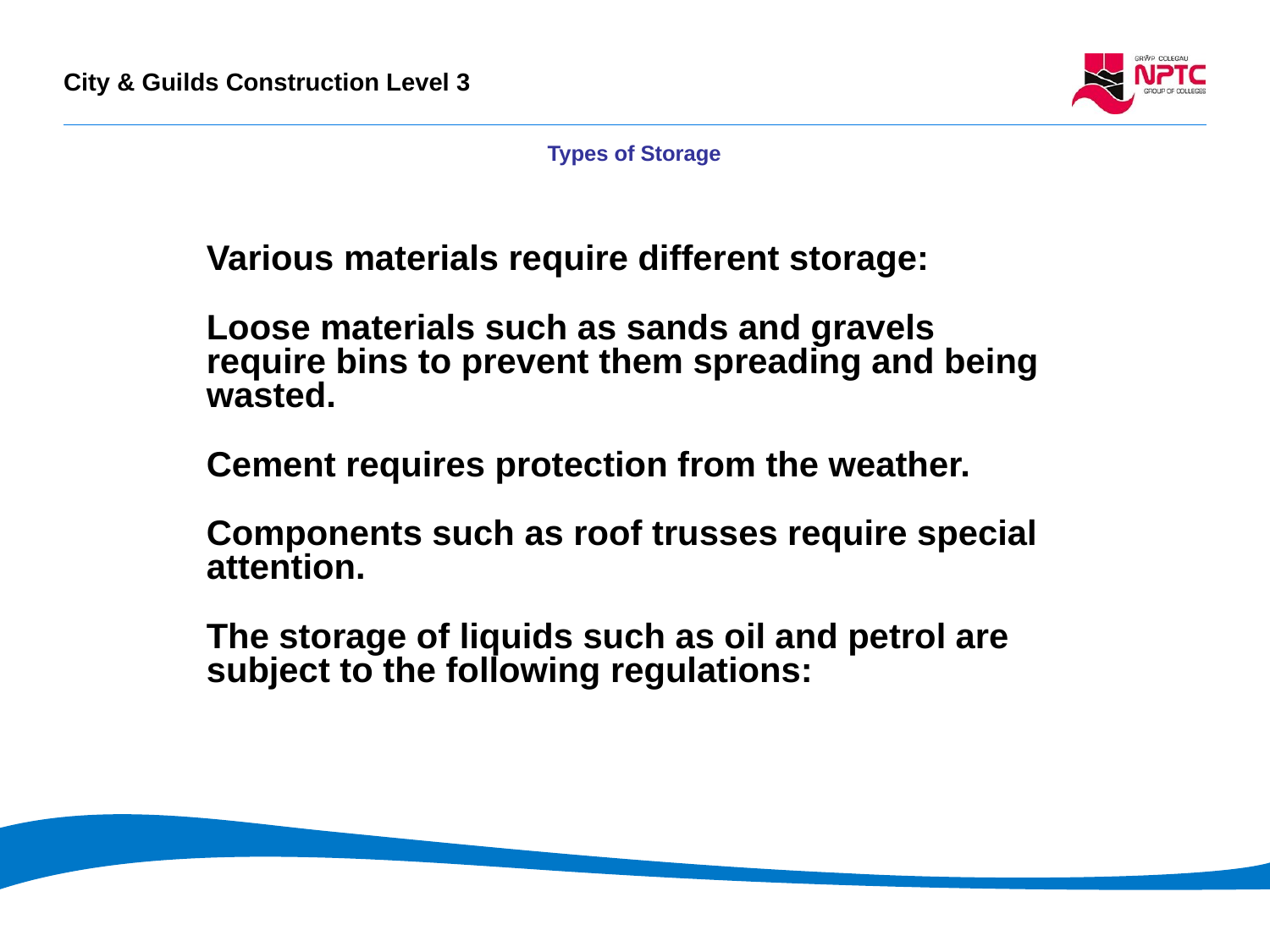

# Types of Storage
Various materials require different storage:
Loose materials such as sands and gravels require bins to prevent them spreading and being wasted.
Cement requires protection from the weather.
Components such as roof trusses require special attention.
The storage of liquids such as oil and petrol are subject to the following regulations: